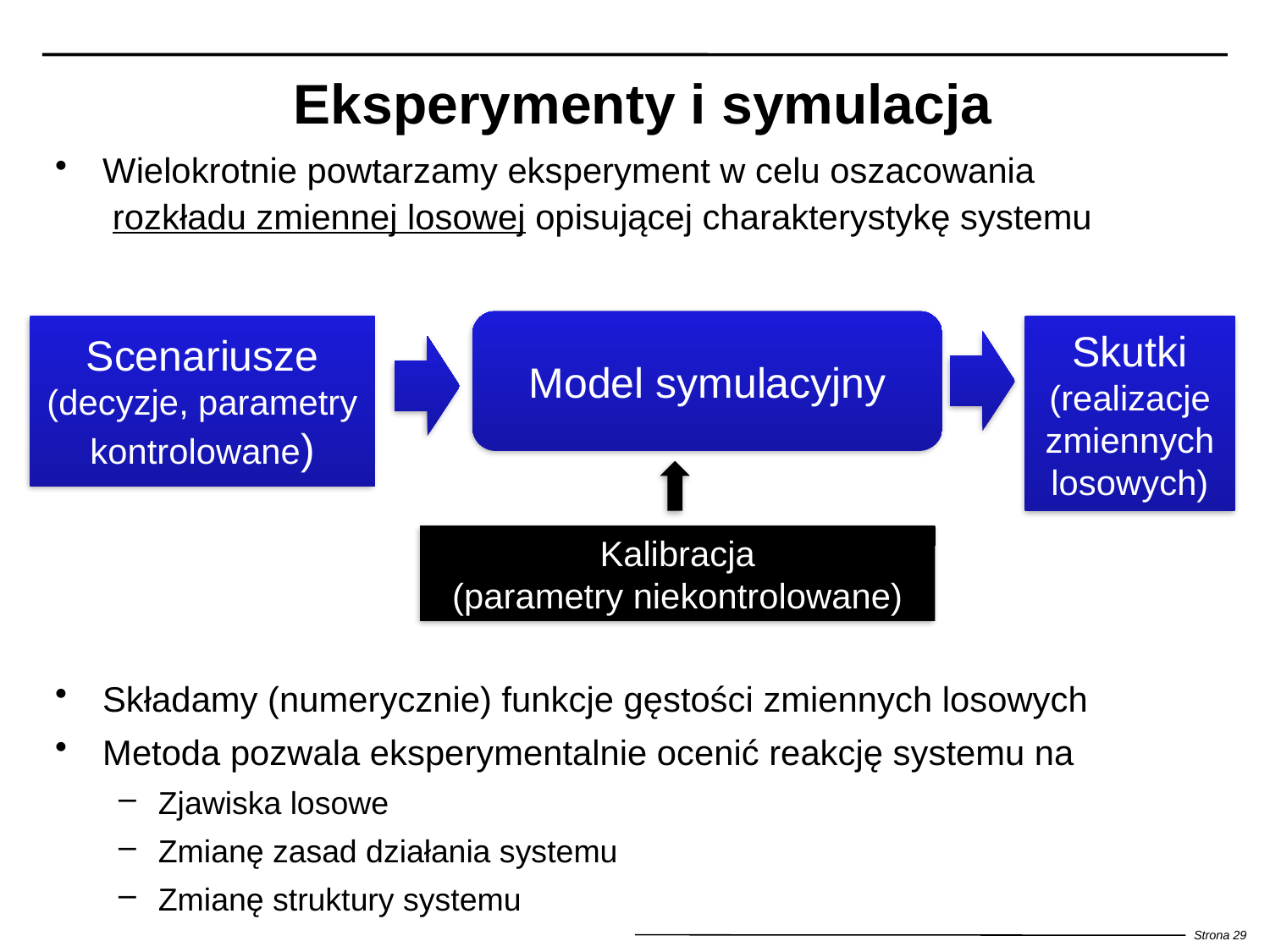

# Eksperymenty i symulacja
Wielokrotnie powtarzamy eksperyment w celu oszacowania
 rozkładu zmiennej losowej opisującej charakterystykę systemu

Składamy (numerycznie) funkcje gęstości zmiennych losowych
Metoda pozwala eksperymentalnie ocenić reakcję systemu na
Zjawiska losowe
Zmianę zasad działania systemu
Zmianę struktury systemu

Model symulacyjny
Scenariusze
(decyzje, parametry kontrolowane)
Skutki (realizacje zmiennych losowych)

Kalibracja
(parametry niekontrolowane)
Strona 29

2
7